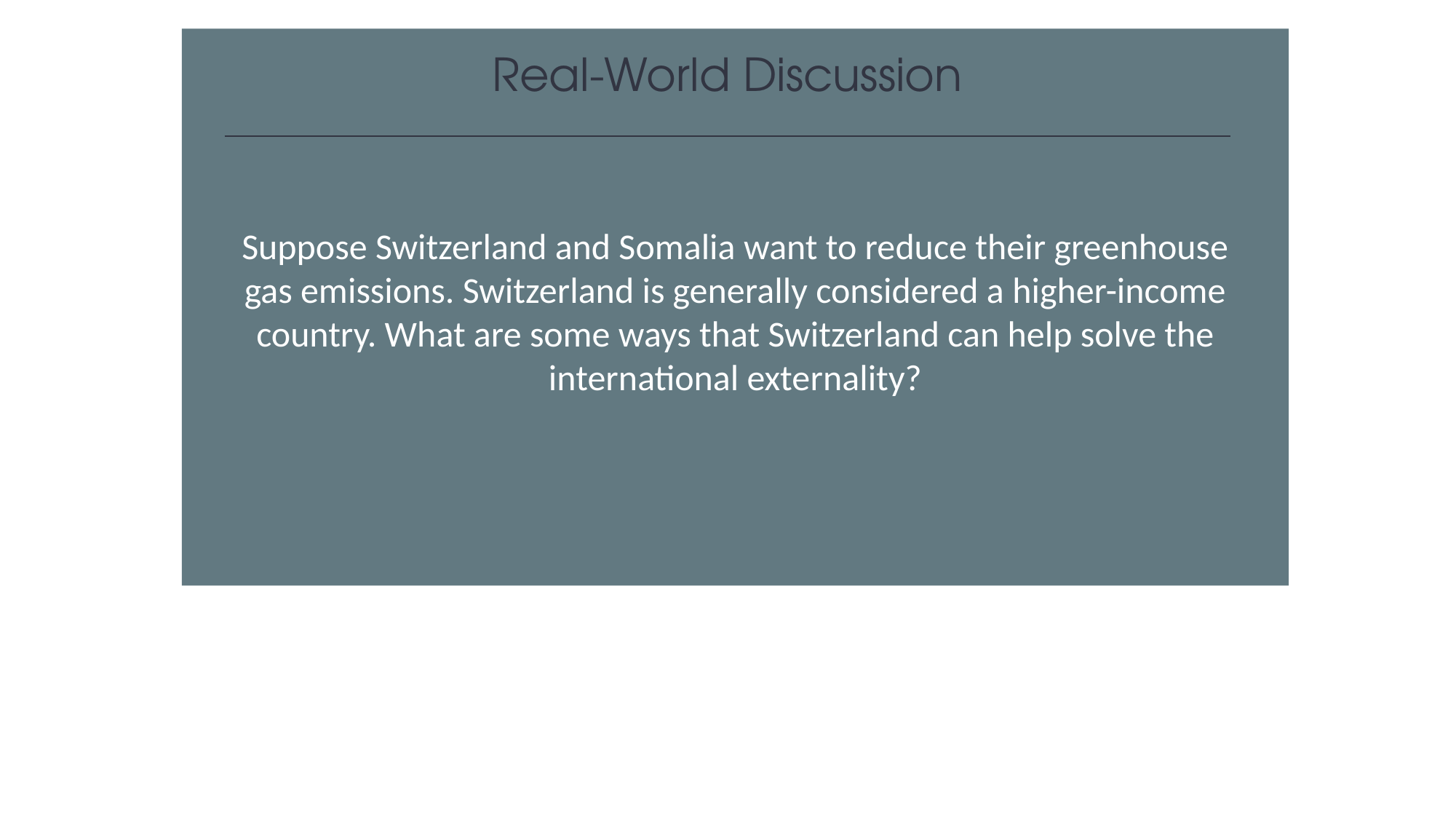

Real-World Discussion

Suppose Switzerland and Somalia want to reduce their greenhouse gas emissions. Switzerland is generally considered a higher-income country. What are some ways that Switzerland can help solve the international externality?